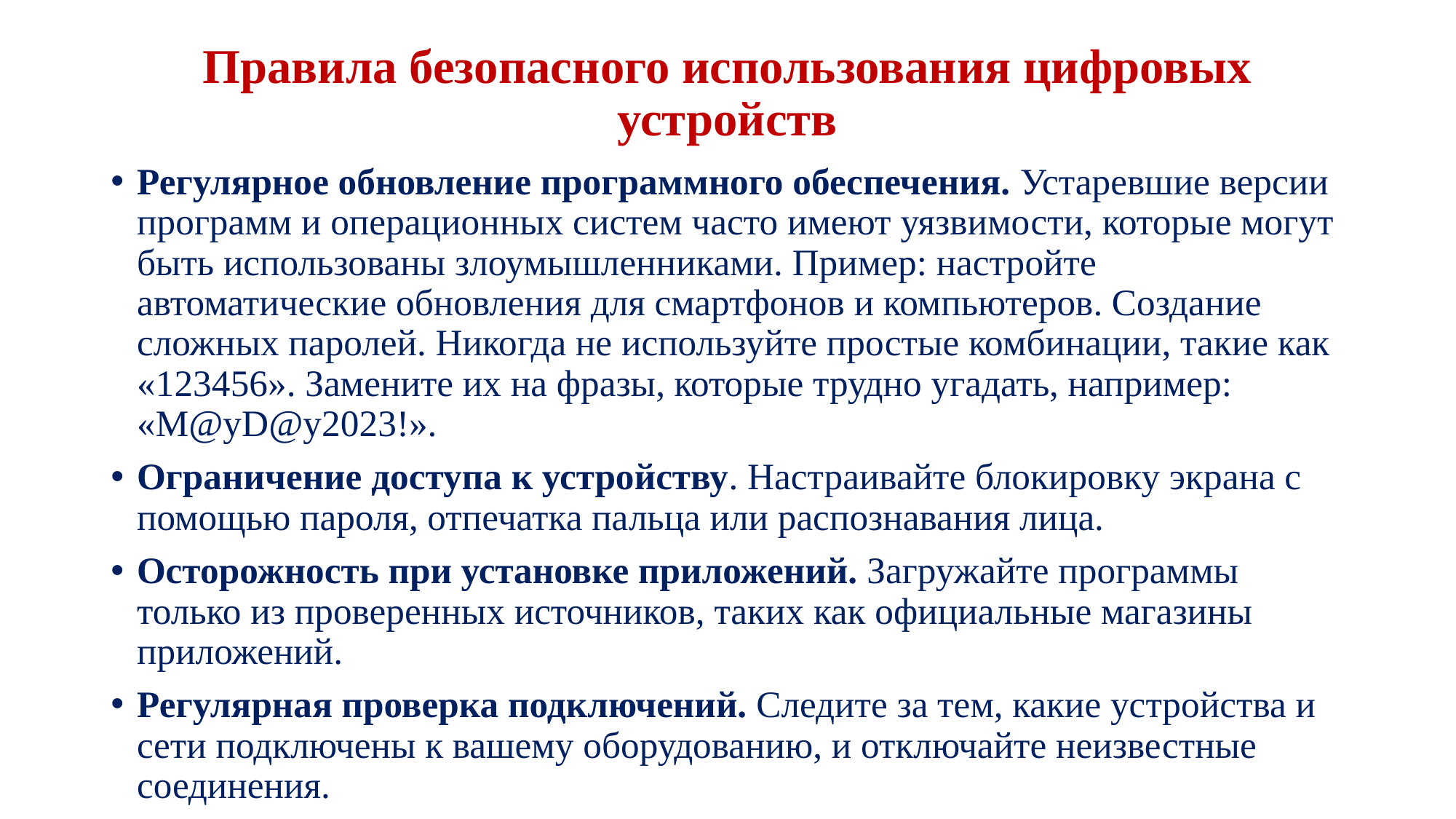

# Правила безопасного использования цифровых устройств
Регулярное обновление программного обеспечения. Устаревшие версии программ и операционных систем часто имеют уязвимости, которые могут быть использованы злоумышленниками. Пример: настройте автоматические обновления для смартфонов и компьютеров. Создание сложных паролей. Никогда не используйте простые комбинации, такие как «123456». Замените их на фразы, которые трудно угадать, например: «M@yD@y2023!».
Ограничение доступа к устройству. Настраивайте блокировку экрана с помощью пароля, отпечатка пальца или распознавания лица.
Осторожность при установке приложений. Загружайте программы только из проверенных источников, таких как официальные магазины приложений.
Регулярная проверка подключений. Следите за тем, какие устройства и сети подключены к вашему оборудованию, и отключайте неизвестные соединения.